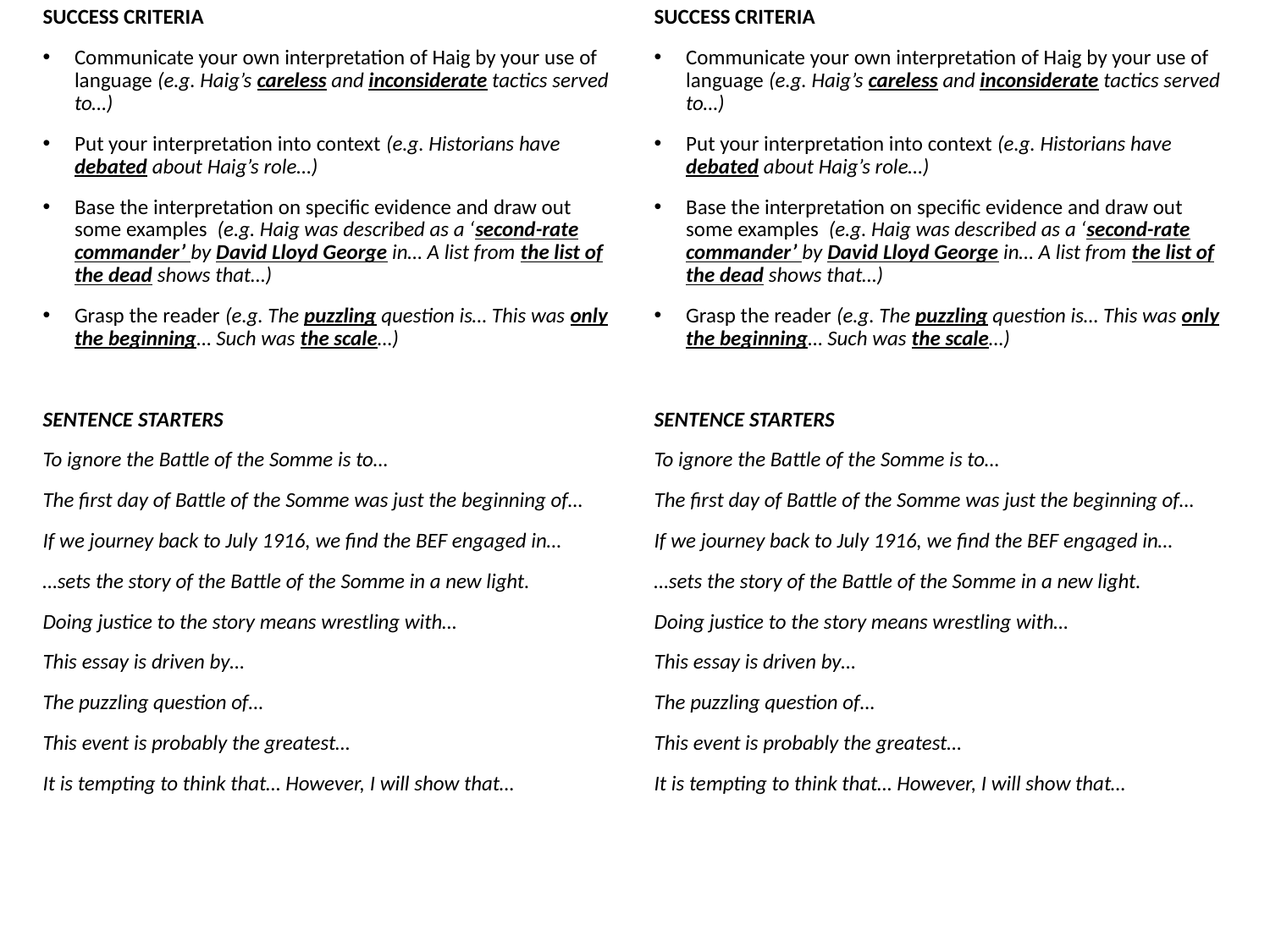

SUCCESS CRITERIA
Communicate your own interpretation of Haig by your use of language (e.g. Haig’s careless and inconsiderate tactics served to…)
Put your interpretation into context (e.g. Historians have debated about Haig’s role…)
Base the interpretation on specific evidence and draw out some examples  (e.g. Haig was described as a ‘second-rate commander’ by David Lloyd George in… A list from the list of the dead shows that…)
Grasp the reader (e.g. The puzzling question is… This was only the beginning… Such was the scale…)

SENTENCE STARTERS
To ignore the Battle of the Somme is to…
The first day of Battle of the Somme was just the beginning of…
If we journey back to July 1916, we find the BEF engaged in…
…sets the story of the Battle of the Somme in a new light.
Doing justice to the story means wrestling with…
This essay is driven by…
The puzzling question of…
This event is probably the greatest…
It is tempting to think that… However, I will show that…

SUCCESS CRITERIA
Communicate your own interpretation of Haig by your use of language (e.g. Haig’s careless and inconsiderate tactics served to…)
Put your interpretation into context (e.g. Historians have debated about Haig’s role…)
Base the interpretation on specific evidence and draw out some examples  (e.g. Haig was described as a ‘second-rate commander’ by David Lloyd George in… A list from the list of the dead shows that…)
Grasp the reader (e.g. The puzzling question is… This was only the beginning… Such was the scale…)

SENTENCE STARTERS
To ignore the Battle of the Somme is to…
The first day of Battle of the Somme was just the beginning of…
If we journey back to July 1916, we find the BEF engaged in…
…sets the story of the Battle of the Somme in a new light.
Doing justice to the story means wrestling with…
This essay is driven by…
The puzzling question of…
This event is probably the greatest…
It is tempting to think that… However, I will show that…